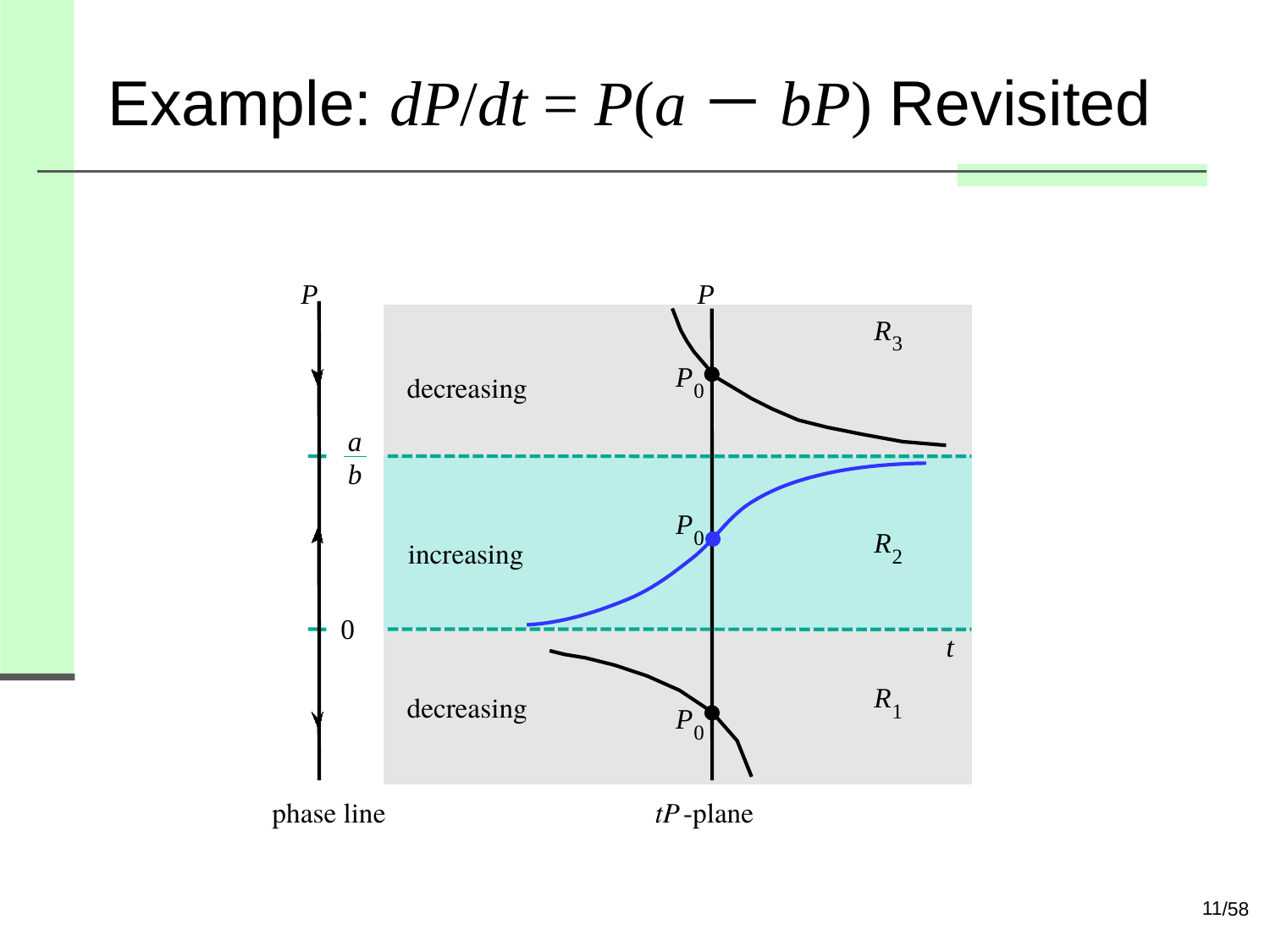

# Example: dP/dt = P(a－bP) Revisited

P
P

R
3
P

decreasing

0
a

b

P
0
R

increasing

2
0
t

R
decreasing
1
P

0
phase line
tP
-plane
11